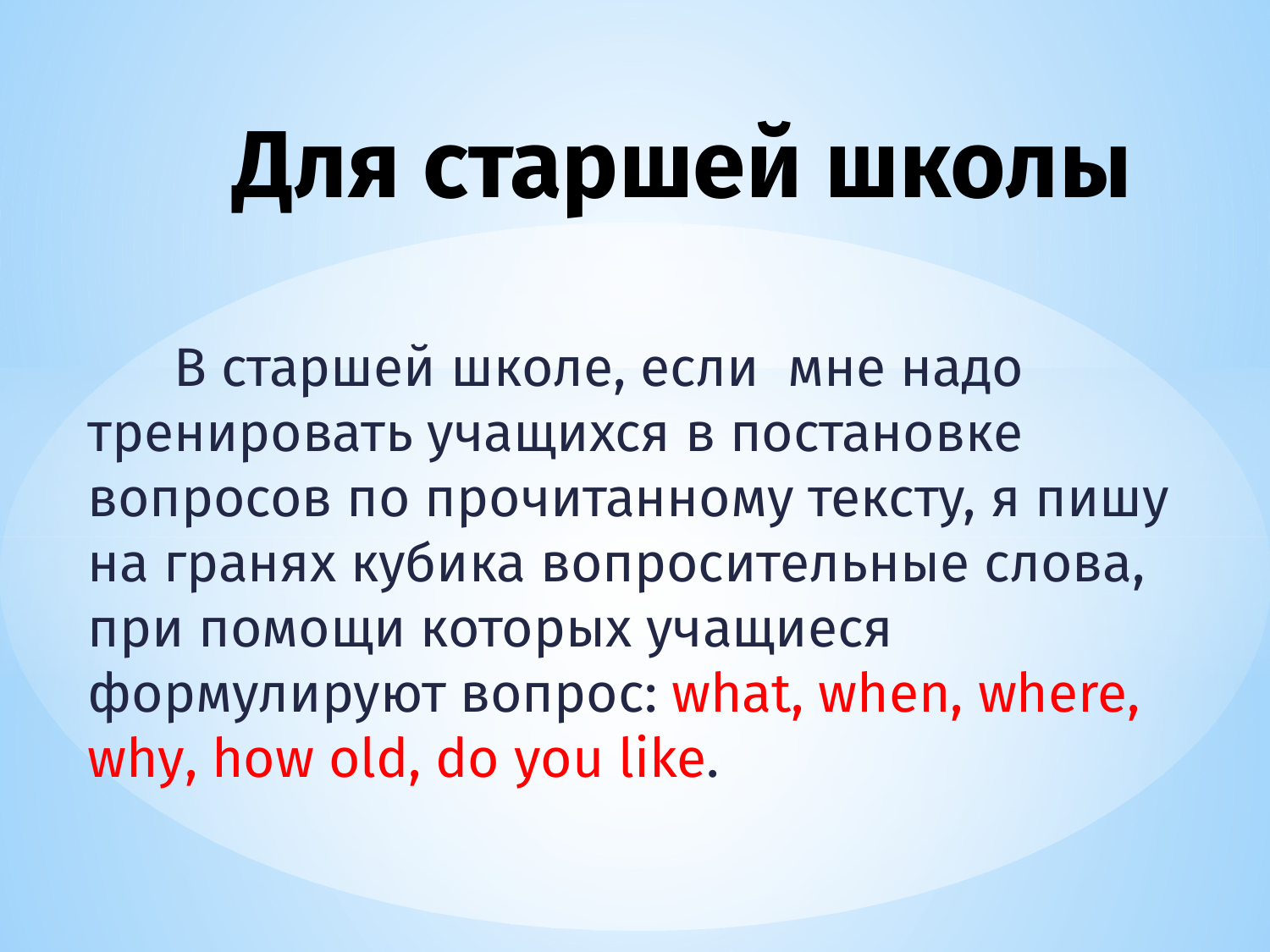

# Для старшей школы
      В старшей школе, если  мне надо тренировать учащихся в постановке вопросов по прочитанному тексту, я пишу на гранях кубика вопросительные слова, при помощи которых учащиеся формулируют вопрос: what, when, where, why, how old, do you like.